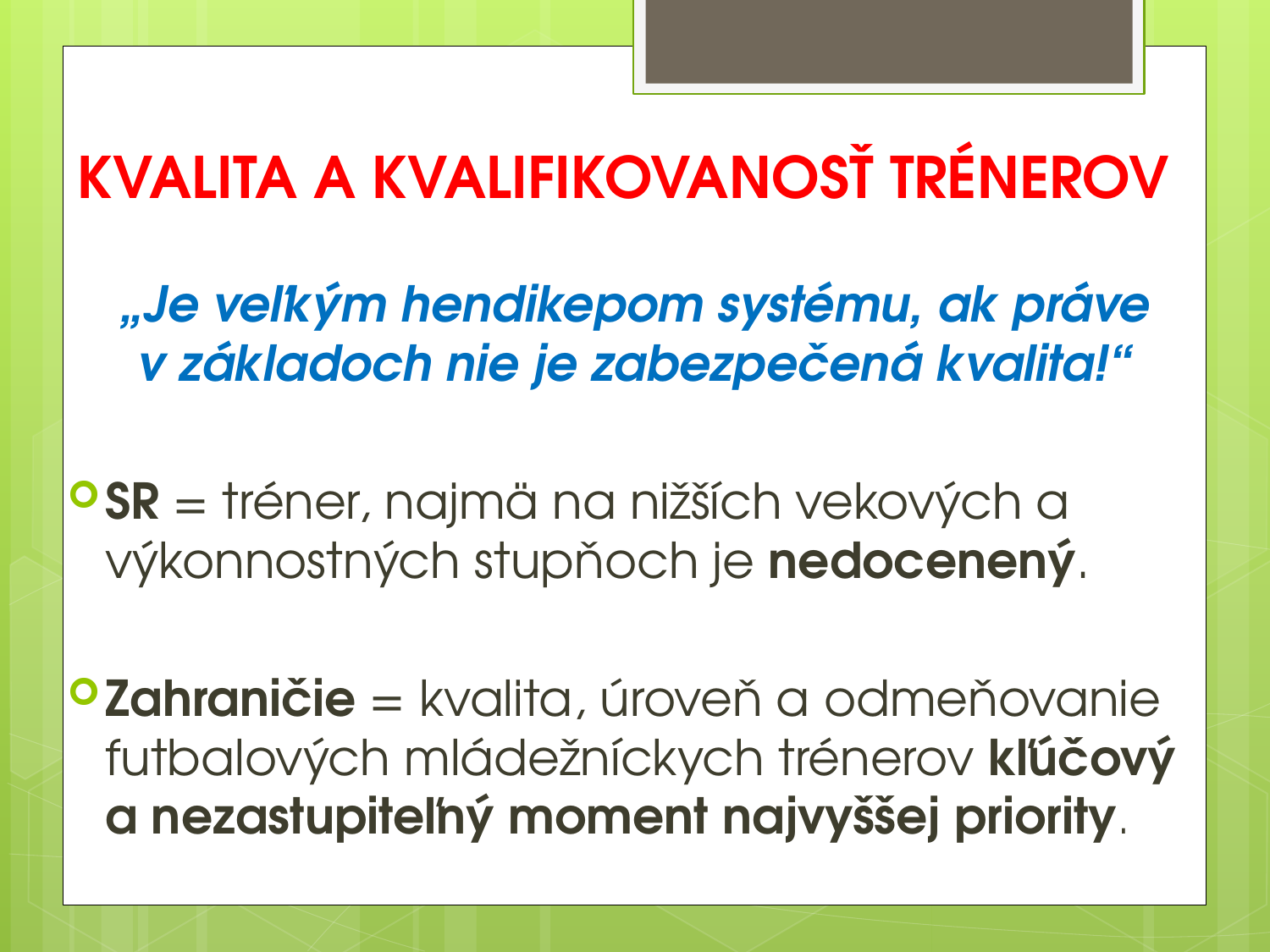

# KVALITA A KVALIFIKOVANOSŤ TRÉNEROV
„Je veľkým hendikepom systému, ak práve v základoch nie je zabezpečená kvalita!“

SR = tréner, najmä na nižších vekových a výkonnostných stupňoch je nedocenený.

Zahraničie = kvalita, úroveň a odmeňovanie futbalových mládežníckych trénerov kľúčový a nezastupiteľný moment najvyššej priority.